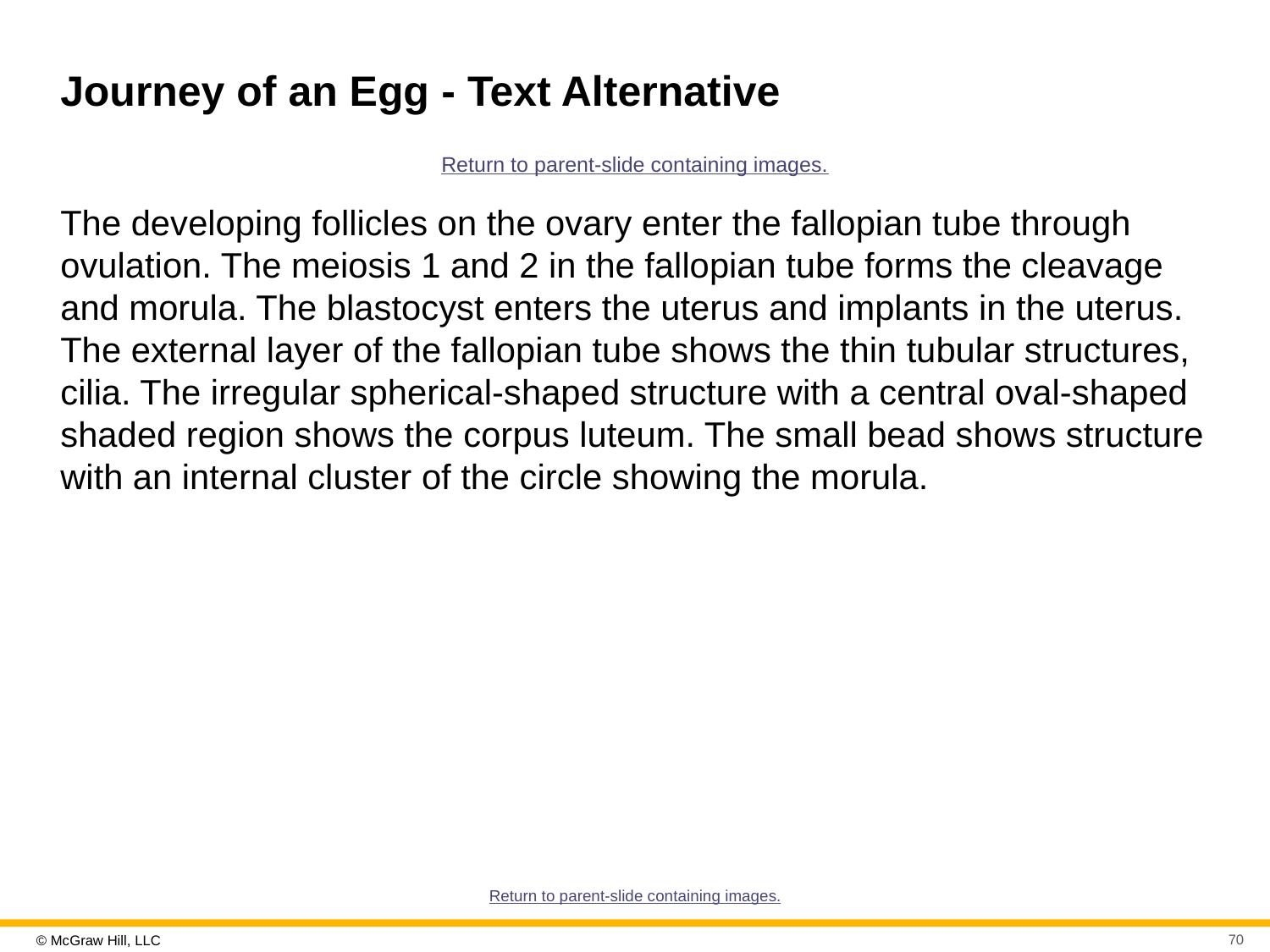

# Journey of an Egg - Text Alternative
Return to parent-slide containing images.
The developing follicles on the ovary enter the fallopian tube through ovulation. The meiosis 1 and 2 in the fallopian tube forms the cleavage and morula. The blastocyst enters the uterus and implants in the uterus. The external layer of the fallopian tube shows the thin tubular structures, cilia. The irregular spherical-shaped structure with a central oval-shaped shaded region shows the corpus luteum. The small bead shows structure with an internal cluster of the circle showing the morula.
Return to parent-slide containing images.
70